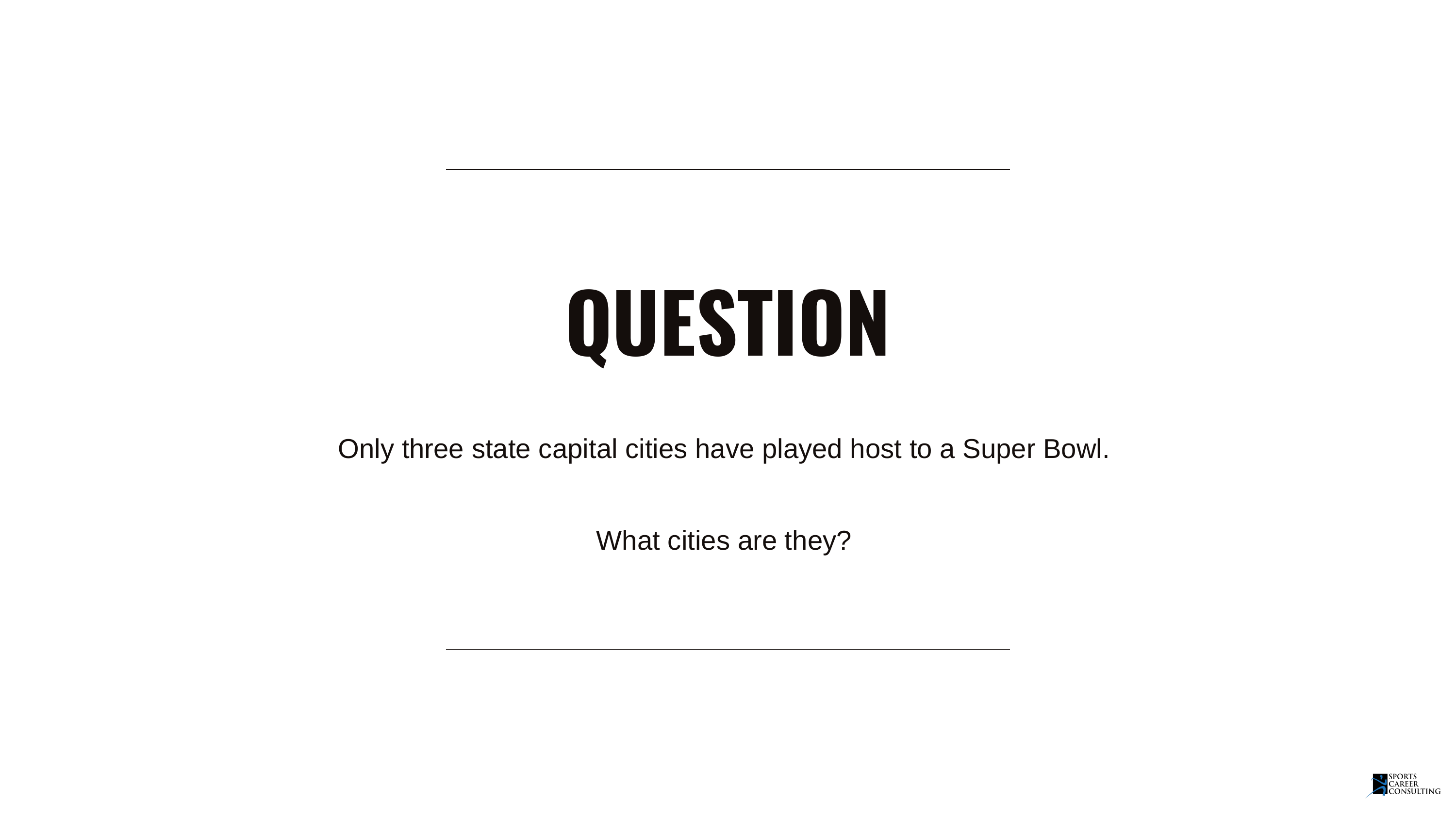

QUESTION
Only three state capital cities have played host to a Super Bowl.

What cities are they?